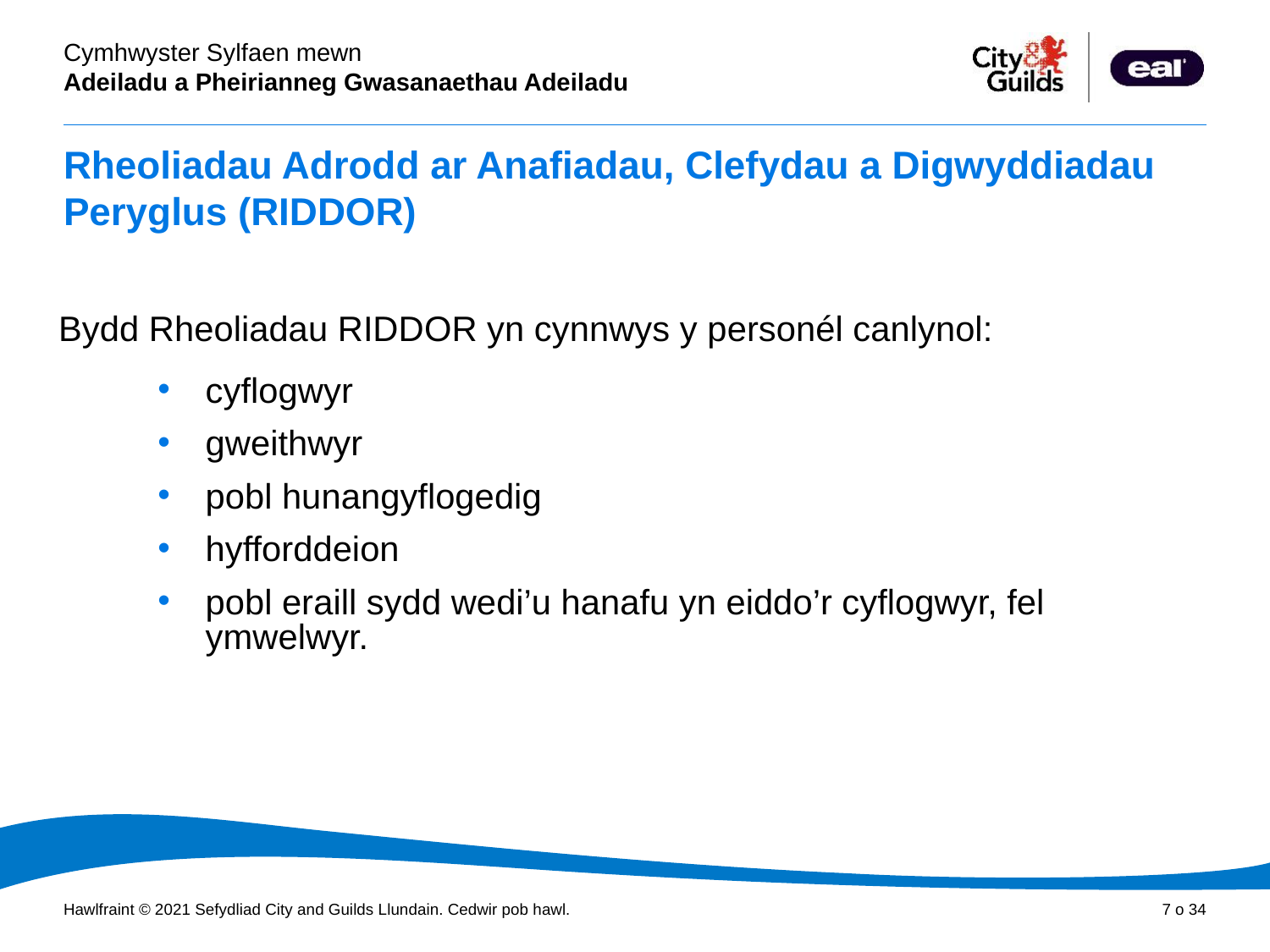

# Rheoliadau Adrodd ar Anafiadau, Clefydau a Digwyddiadau Peryglus (RIDDOR)
Bydd Rheoliadau RIDDOR yn cynnwys y personél canlynol:
cyflogwyr
gweithwyr
pobl hunangyflogedig
hyfforddeion
pobl eraill sydd wedi’u hanafu yn eiddo’r cyflogwyr, fel ymwelwyr.